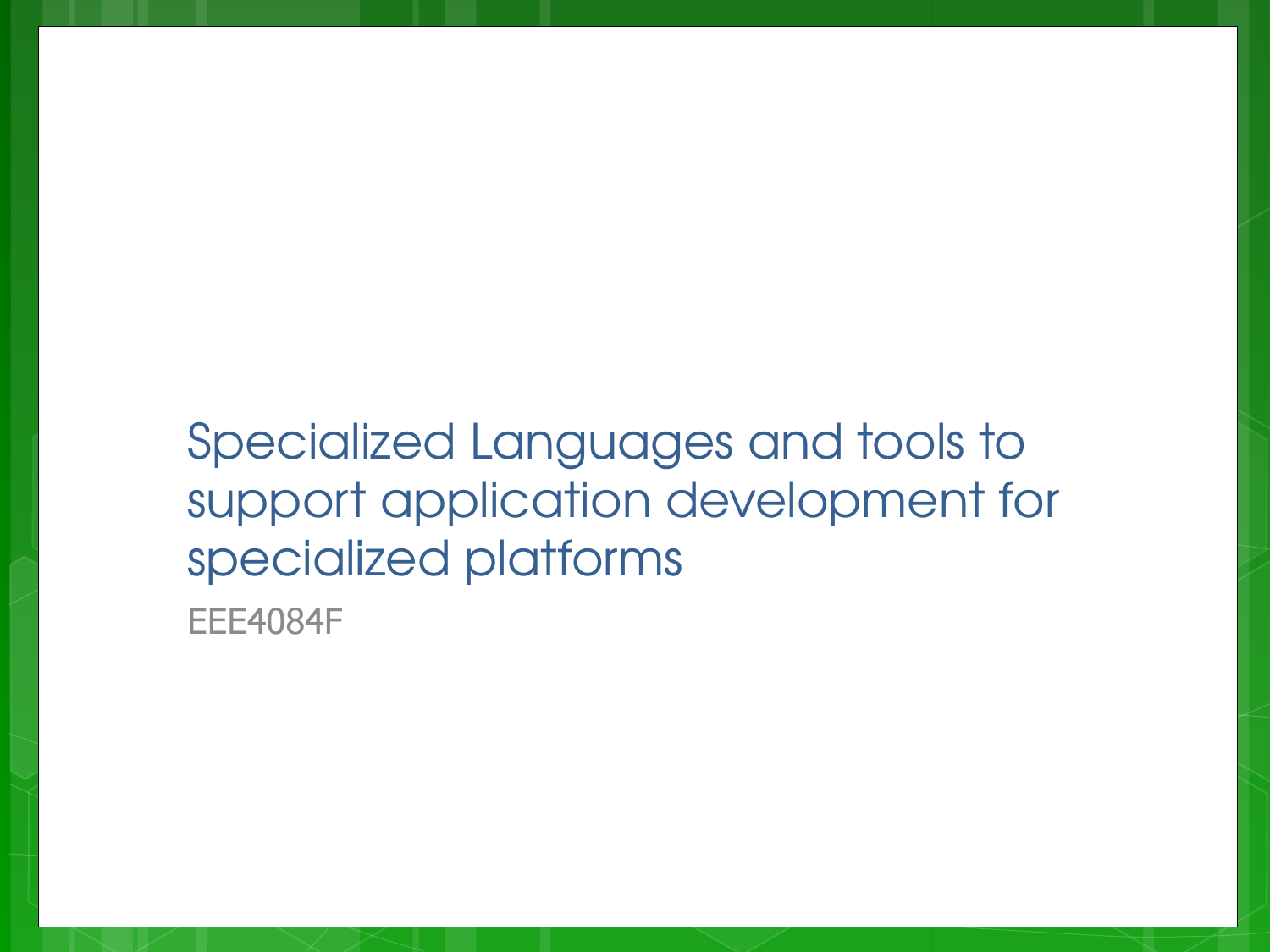

# Specialized Languages and tools to support application development for specialized platforms
EEE4084F